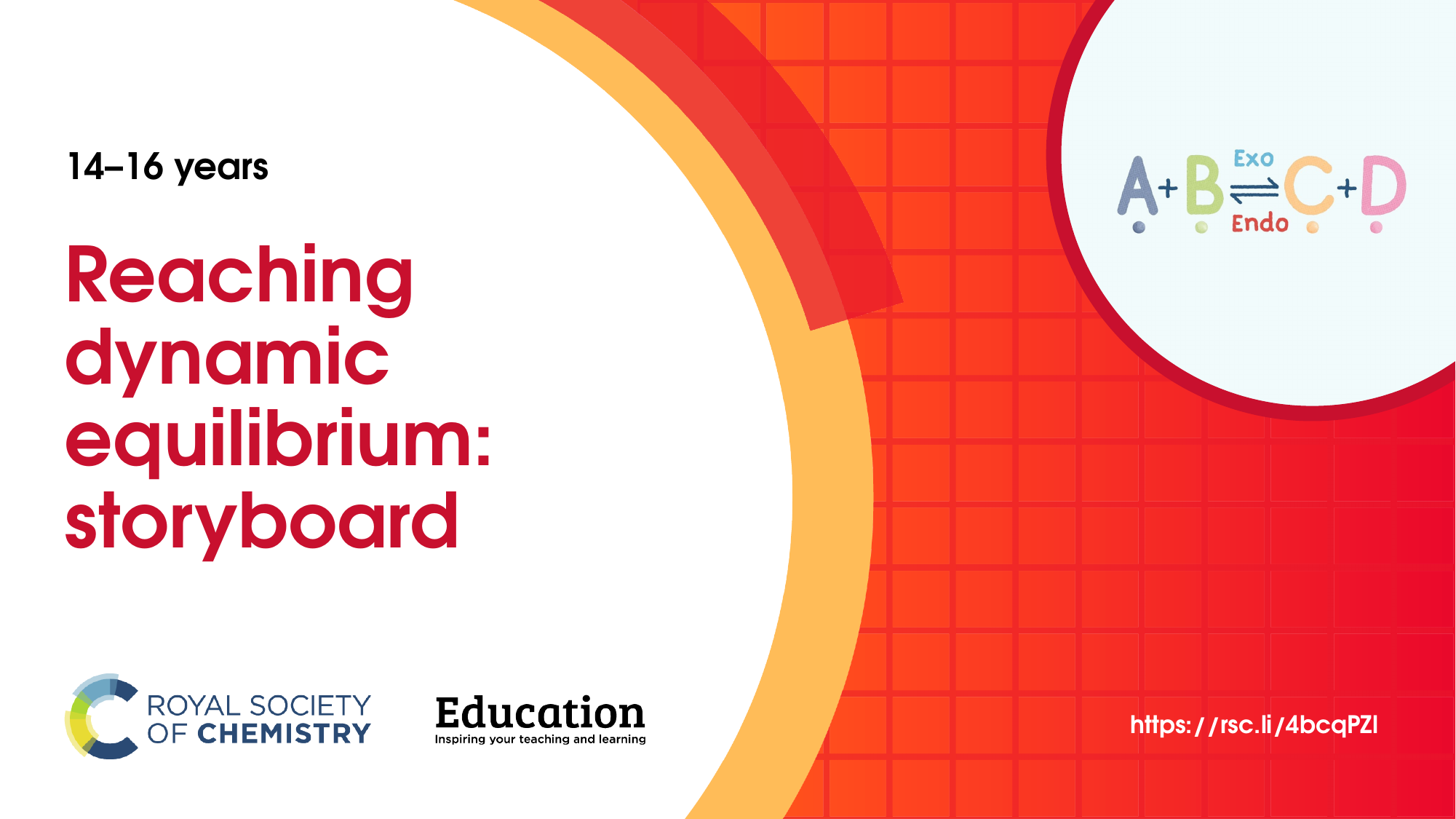

# 14–16 years
Reaching dynamic equilibrium: storyboard
https://rsc.li/4bcqPZl